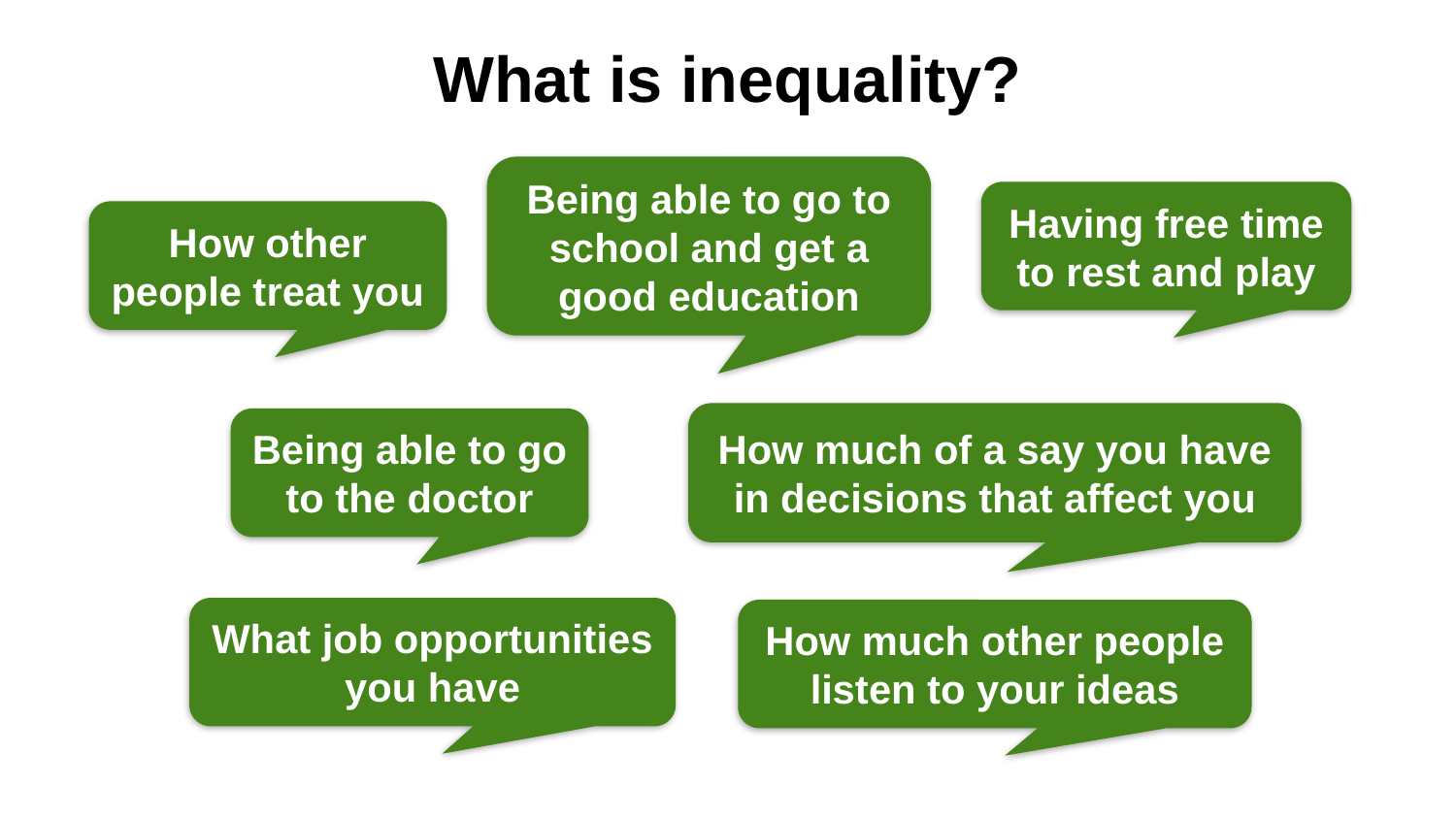

What is inequality?
Being able to go to school and get a good education
Having free time to rest and play
How other people treat you
How much of a say you have in decisions that affect you
Being able to go to the doctor
What job opportunities you have
How much other people listen to your ideas